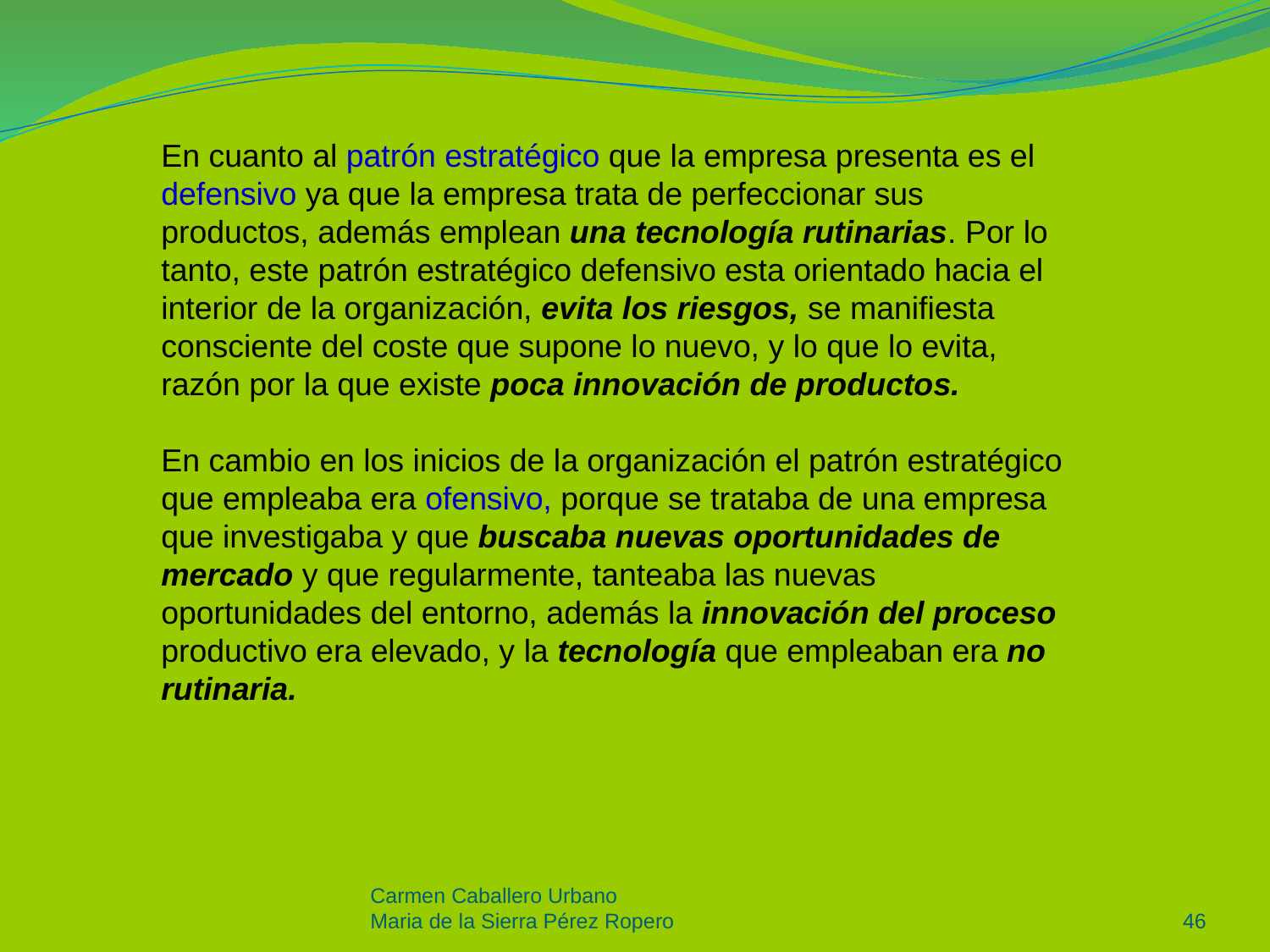

En cuanto al patrón estratégico que la empresa presenta es el defensivo ya que la empresa trata de perfeccionar sus productos, además emplean una tecnología rutinarias. Por lo tanto, este patrón estratégico defensivo esta orientado hacia el interior de la organización, evita los riesgos, se manifiesta consciente del coste que supone lo nuevo, y lo que lo evita, razón por la que existe poca innovación de productos.

En cambio en los inicios de la organización el patrón estratégico que empleaba era ofensivo, porque se trataba de una empresa que investigaba y que buscaba nuevas oportunidades de mercado y que regularmente, tanteaba las nuevas oportunidades del entorno, además la innovación del proceso productivo era elevado, y la tecnología que empleaban era no rutinaria.
Carmen Caballero Urbano
Maria de la Sierra Pérez Ropero
46